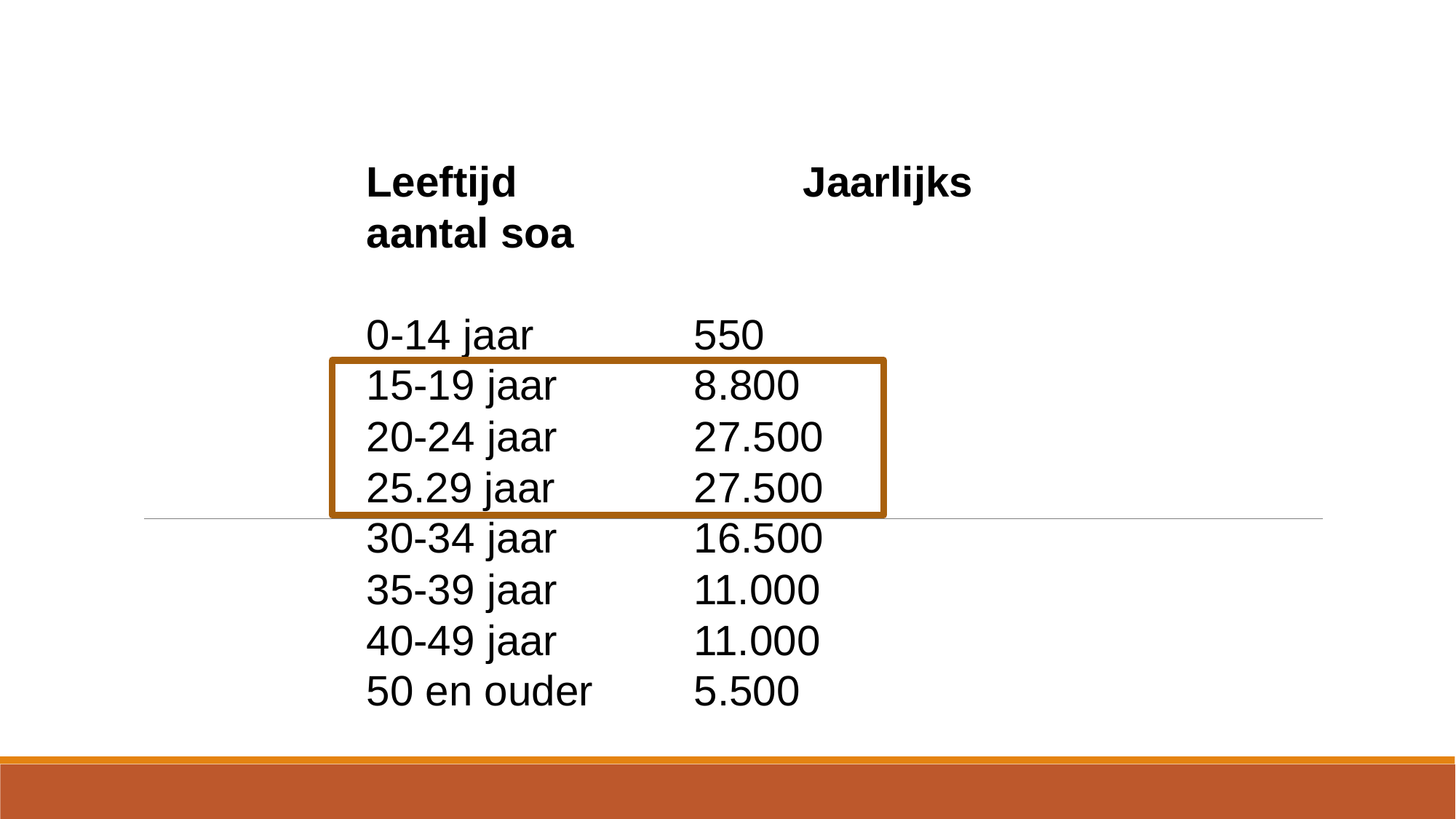

Leeftijd			Jaarlijks aantal soa

0-14 jaar		550
15-19 jaar		8.800
20-24 jaar		27.500
25.29 jaar		27.500
30-34 jaar 		16.500
35-39 jaar		11.000
40-49 jaar		11.000
50 en ouder	5.500